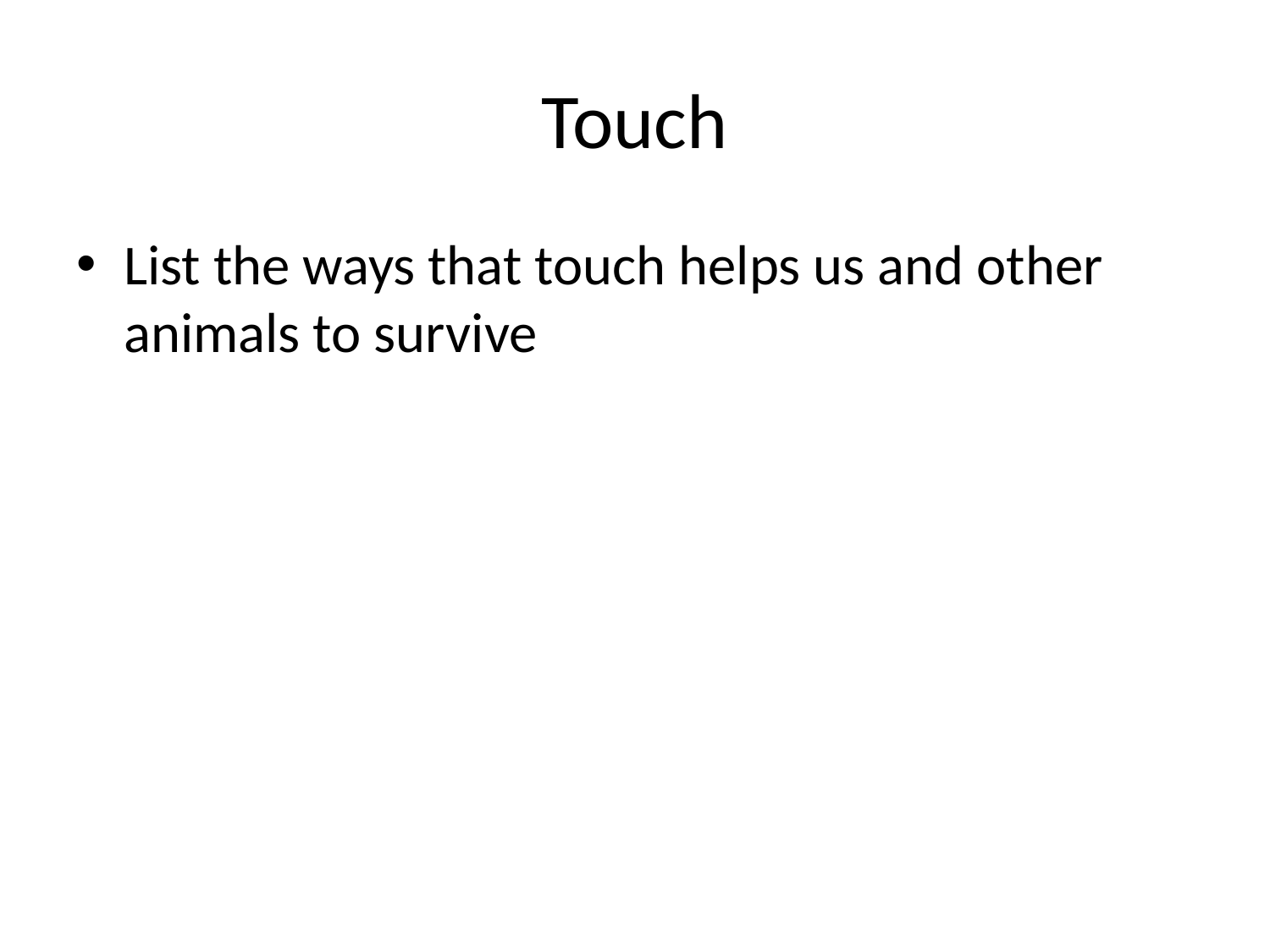

# Touch
List the ways that touch helps us and other animals to survive